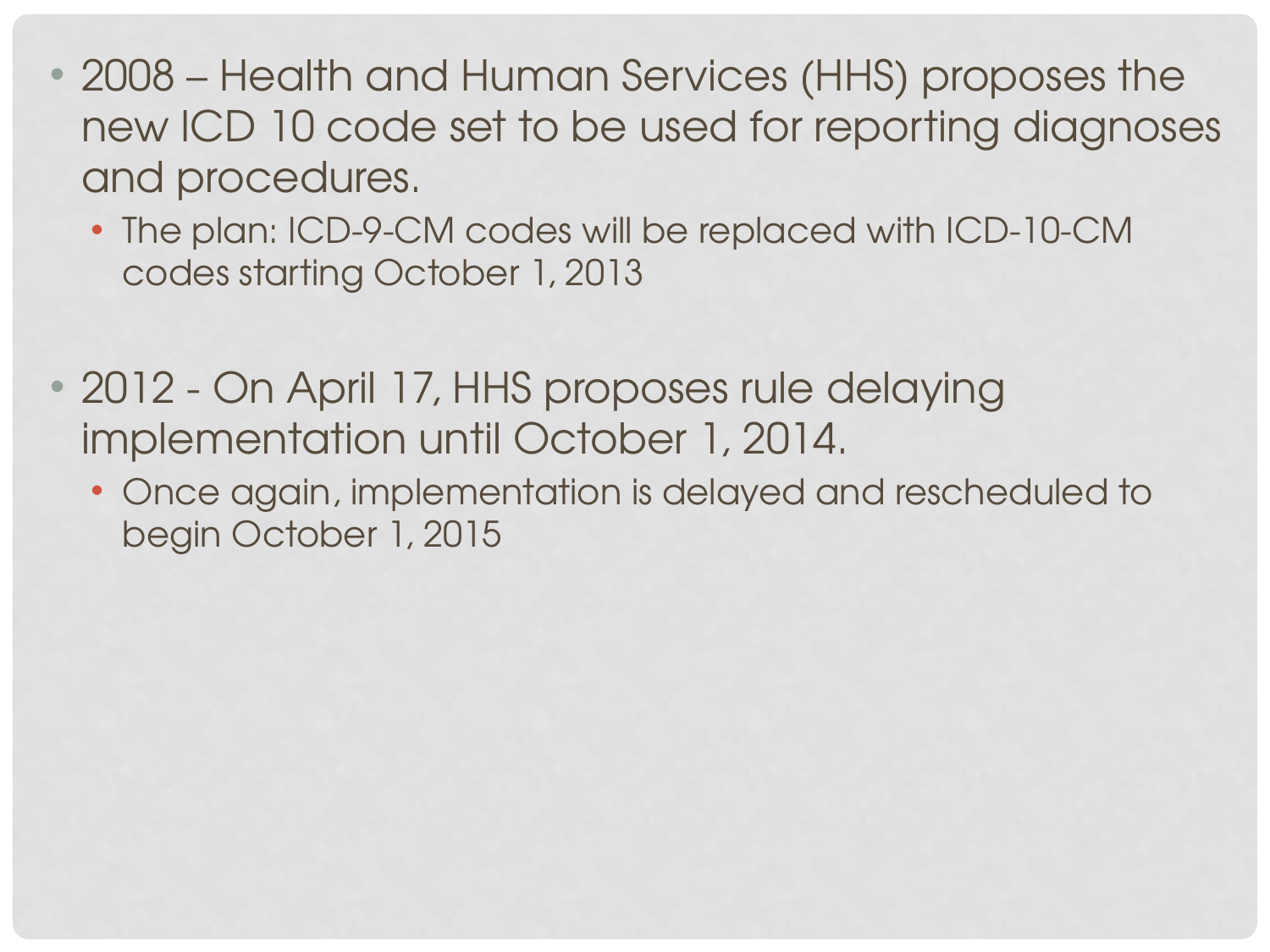

2008 – Health and Human Services (HHS) proposes the new ICD 10 code set to be used for reporting diagnoses and procedures.
The plan: ICD-9-CM codes will be replaced with ICD-10-CM codes starting October 1, 2013

2012 - On April 17, HHS proposes rule delaying implementation until October 1, 2014.
Once again, implementation is delayed and rescheduled to begin October 1, 2015